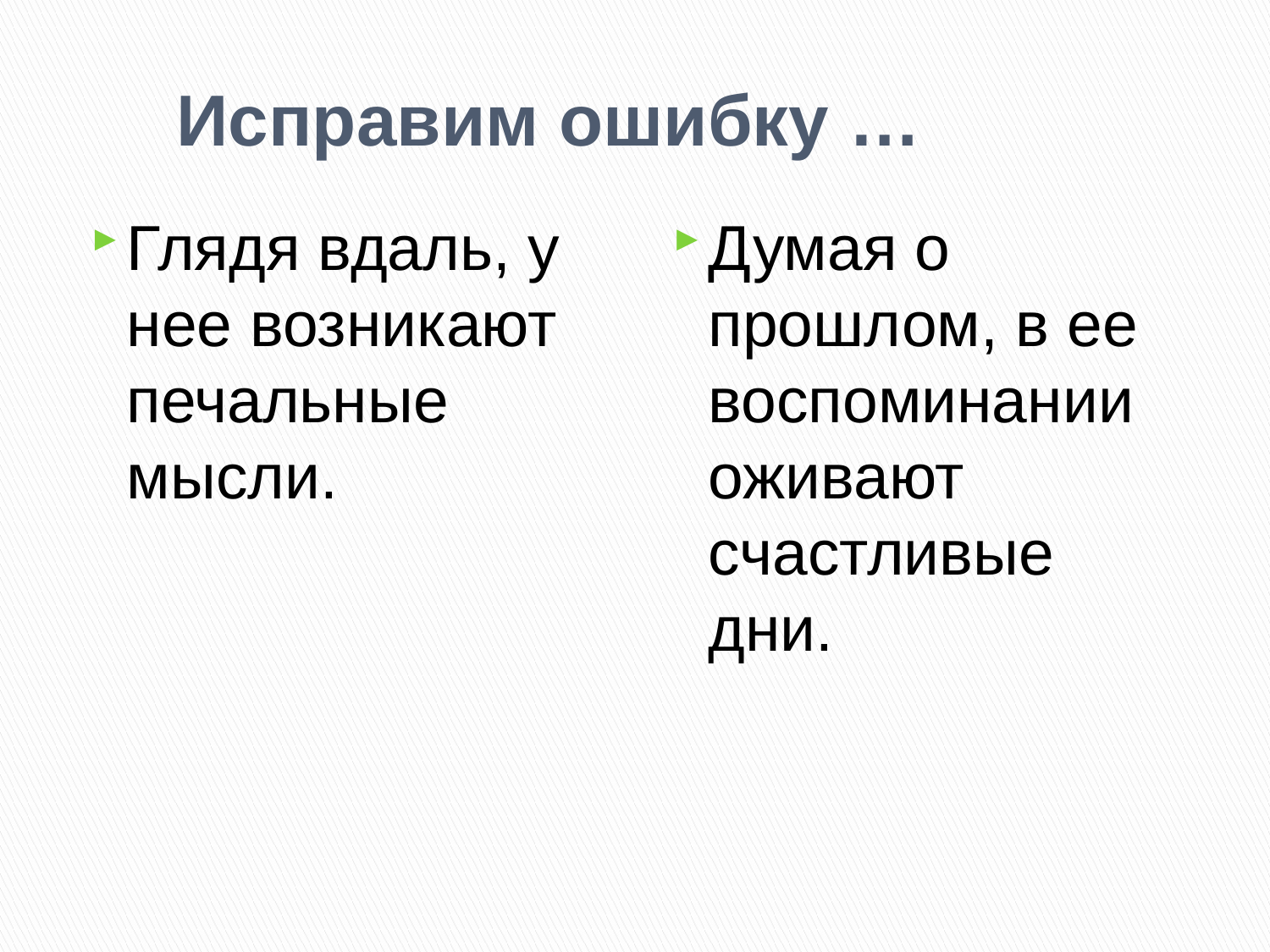

# Исправим ошибку …
Глядя вдаль, у нее возникают печальные мысли.

Думая о прошлом, в ее воспоминании оживают счастливые дни.